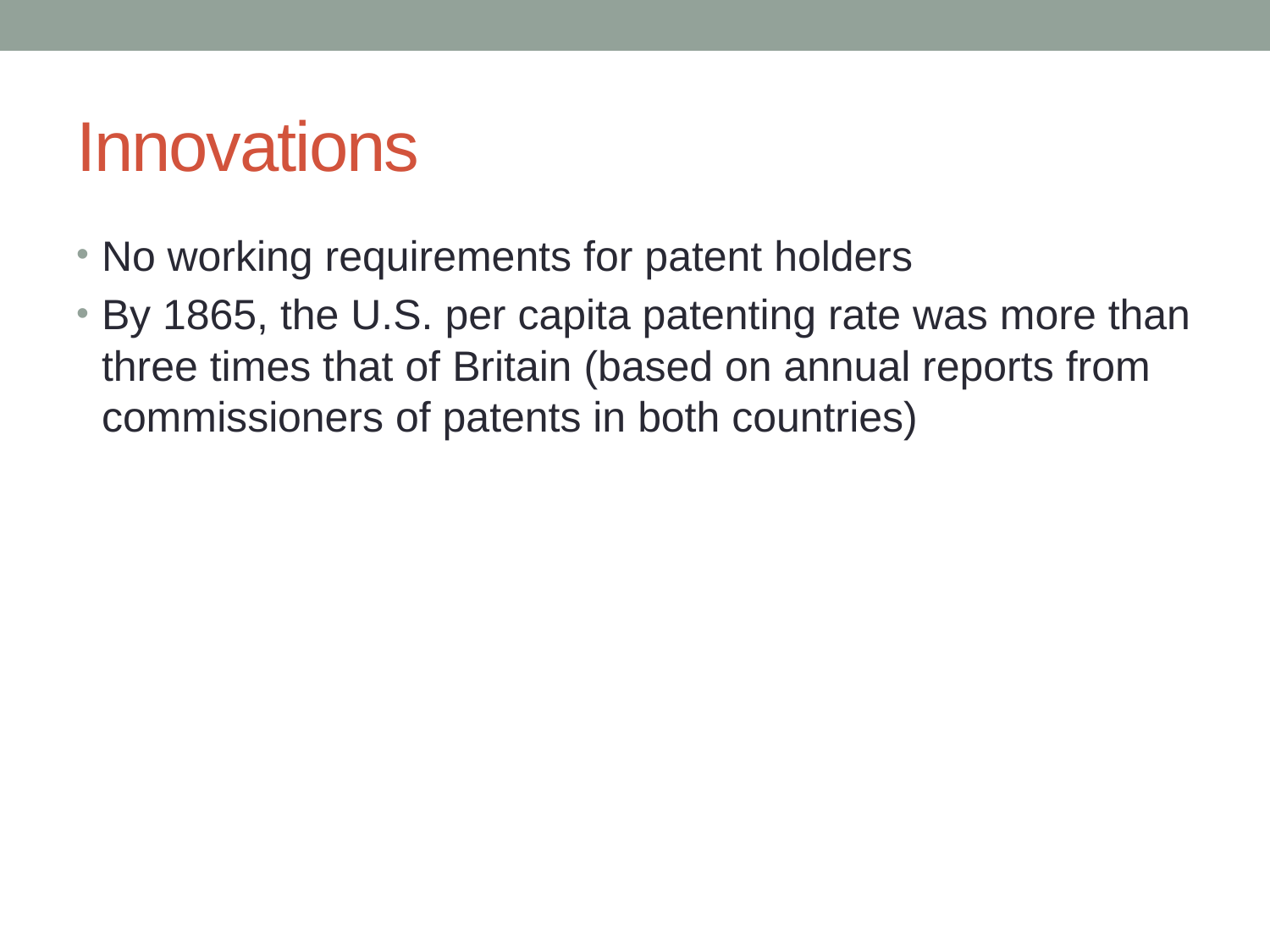

# Innovations
No working requirements for patent holders
By 1865, the U.S. per capita patenting rate was more than three times that of Britain (based on annual reports from commissioners of patents in both countries)